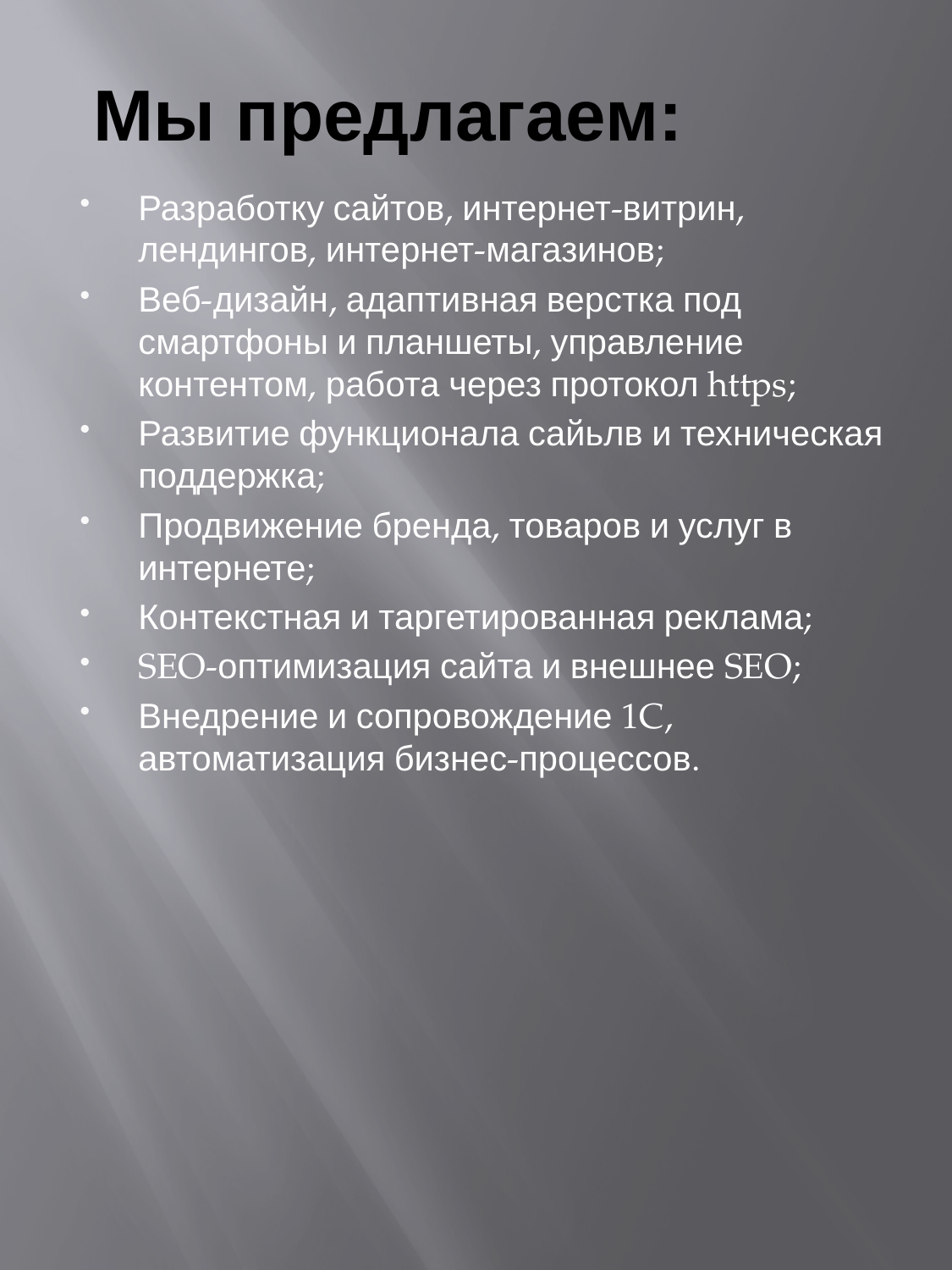

# Мы предлагаем:
Разработку сайтов, интернет-витрин, лендингов, интернет-магазинов;
Веб-дизайн, адаптивная верстка под смартфоны и планшеты, управление контентом, работа через протокол https;
Развитие функционала сайьлв и техническая поддержка;
Продвижение бренда, товаров и услуг в интернете;
Контекстная и таргетированная реклама;
SEO-оптимизация сайта и внешнее SEO;
Внедрение и сопровождение 1C, автоматизация бизнес-процессов.